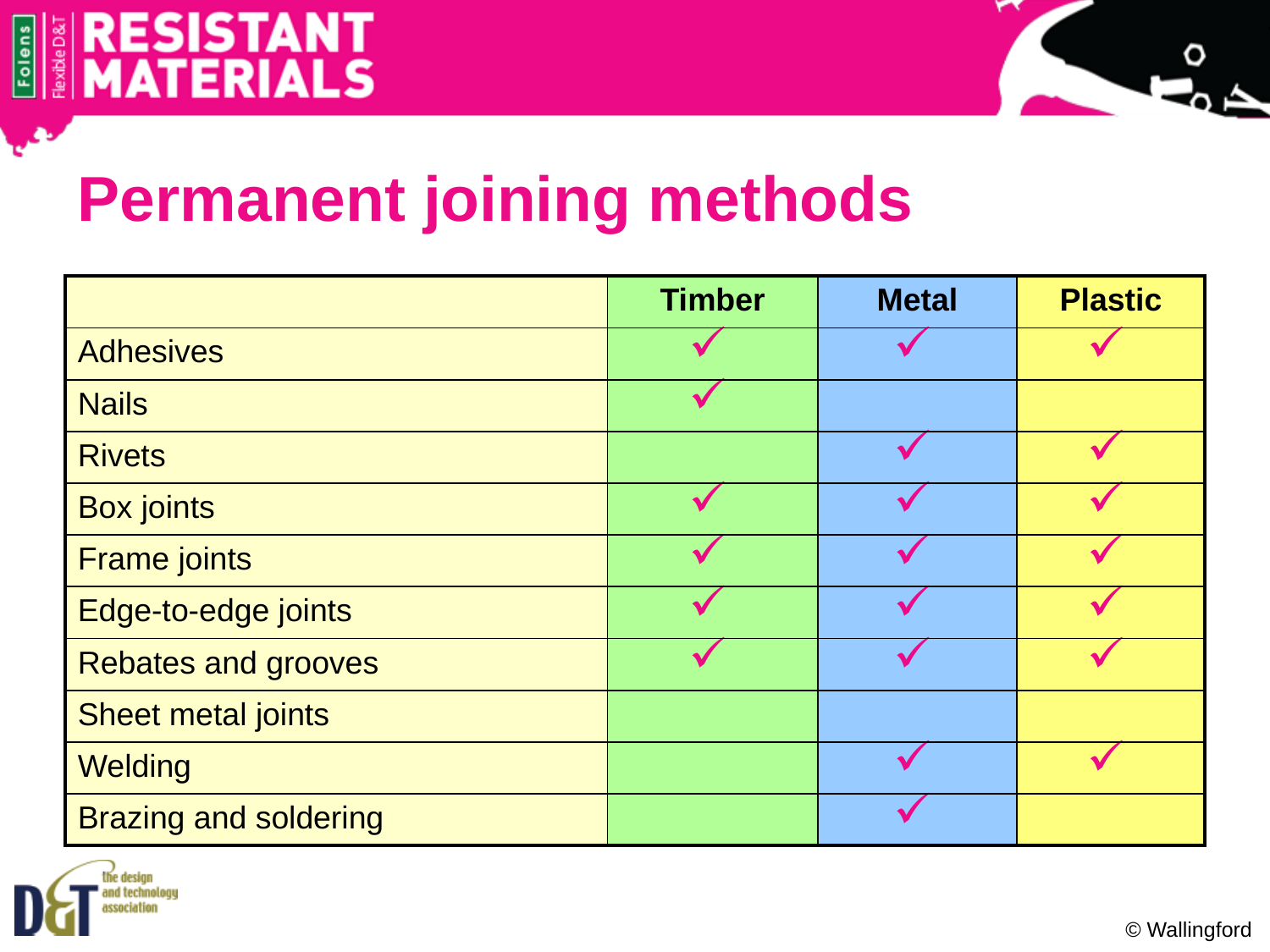

# Permanent joining methods

|  | Timber | Metal | Plastic |
| --- | --- | --- | --- |
| Adhesives |  |  |  |
| Nails |  |  |  |
| Rivets |  |  |  |
| Box joints |  |  |  |
| Frame joints |  |  |  |
| Edge-to-edge joints |  |  |  |
| Rebates and grooves |  |  |  |
| Sheet metal joints |  |  |  |
| Welding |  |  |  |
| Brazing and soldering |  |  |  |
© Wallingford